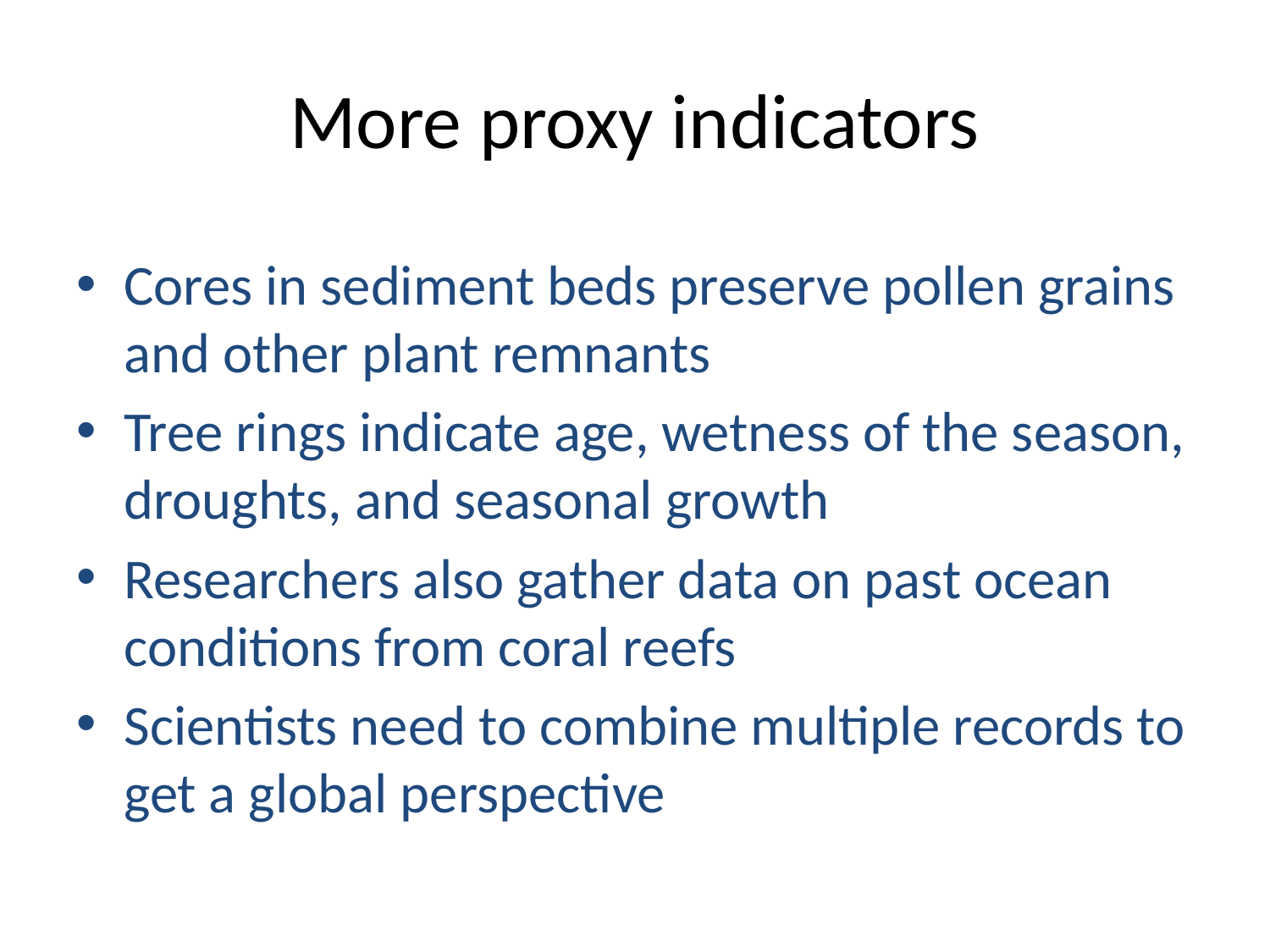

# More proxy indicators
Cores in sediment beds preserve pollen grains and other plant remnants
Tree rings indicate age, wetness of the season, droughts, and seasonal growth
Researchers also gather data on past ocean conditions from coral reefs
Scientists need to combine multiple records to get a global perspective